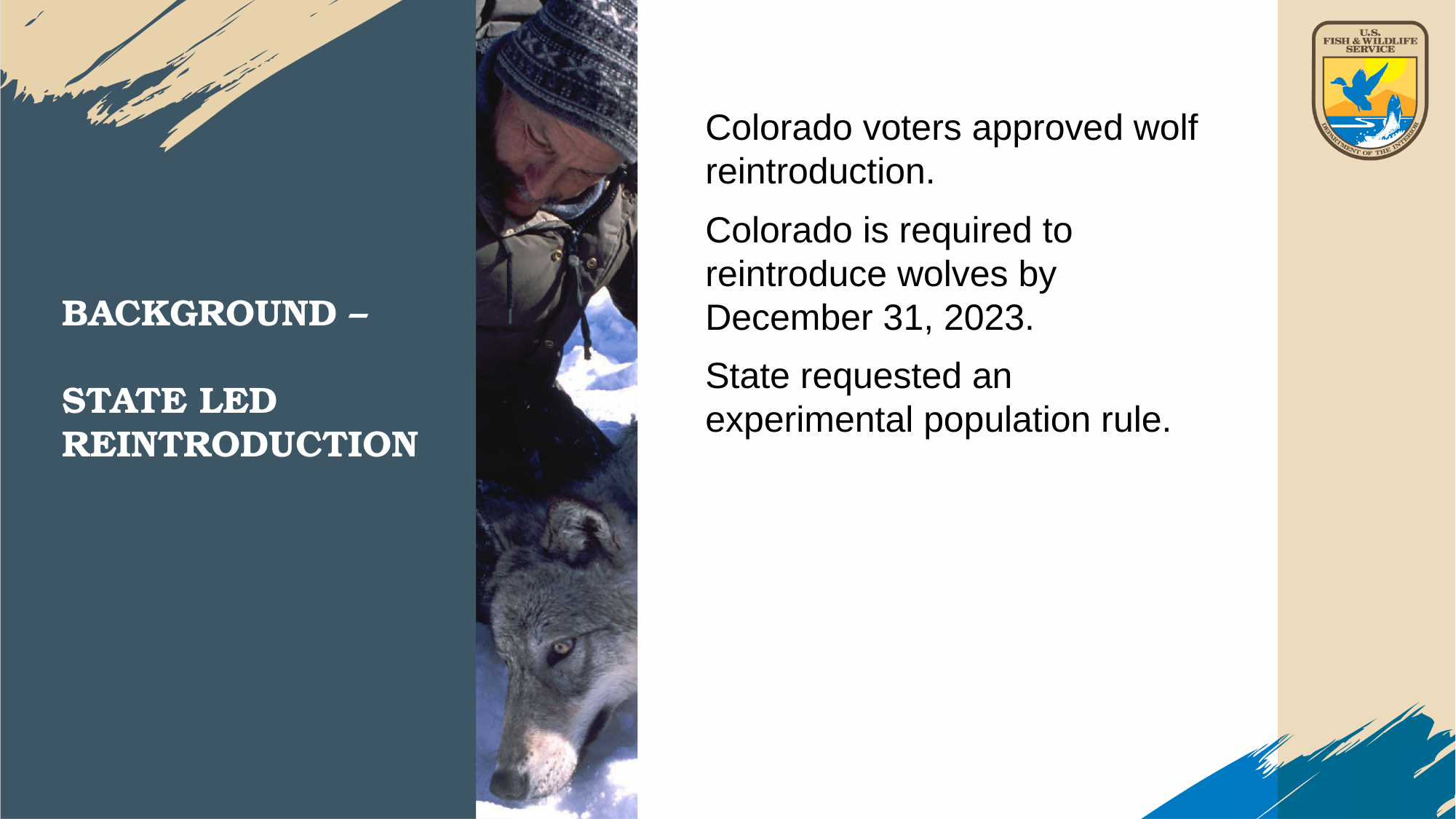

Colorado voters approved wolf reintroduction.
Colorado is required to reintroduce wolves by December 31, 2023.
State requested an experimental population rule.
# Background – State LED Reintroduction